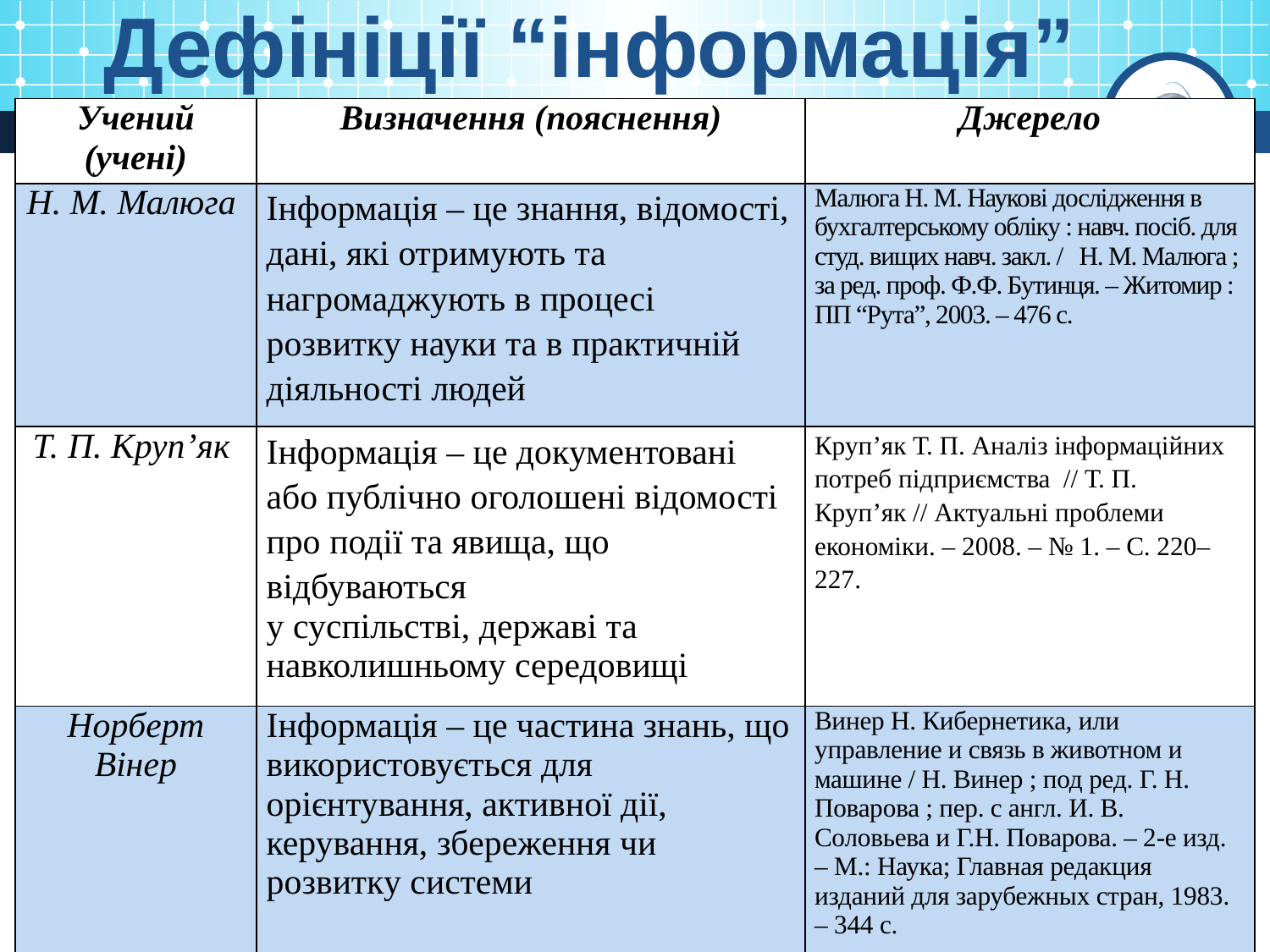

Дефініції “інформація”
| Учений (учені) | Визначення (пояснення) | Джерело |
| --- | --- | --- |
| Н. М. Малюга | Інформація – це знання, відомості, дані, які отримують та нагромаджують в процесі розвитку науки та в практичній діяльності людей | Малюга Н. М. Наукові дослідження в бухгалтерському обліку : навч. посіб. для студ. вищих навч. закл. / Н. М. Малюга ; за ред. проф. Ф.Ф. Бутинця. – Житомир : ПП “Рута”, 2003. – 476 с. |
| Т. П. Круп’як | Інформація – це документовані або публічно оголошені відомості про події та явища, що відбуваються у суспільстві, державі та навколишньому середовищі | Круп’як Т. П. Аналіз інформаційних потреб підприємства // Т. П. Круп’як // Актуальні проблеми економіки. – 2008. – № 1. – С. 220–227. |
| Норберт Вінер | Інформація – це частина знань, що використовується для орієнтування, активної дії, керування, збереження чи розвитку системи | Винер Н. Кибернетика, или управление и связь в животном и машине / Н. Винер ; под ред. Г. Н. Поварова ; пер. с англ. И. В. Соловьева и Г.Н. Поварова. – 2-е изд. – М.: Наука; Главная редакция изданий для зарубежных стран, 1983. – 344 с. |